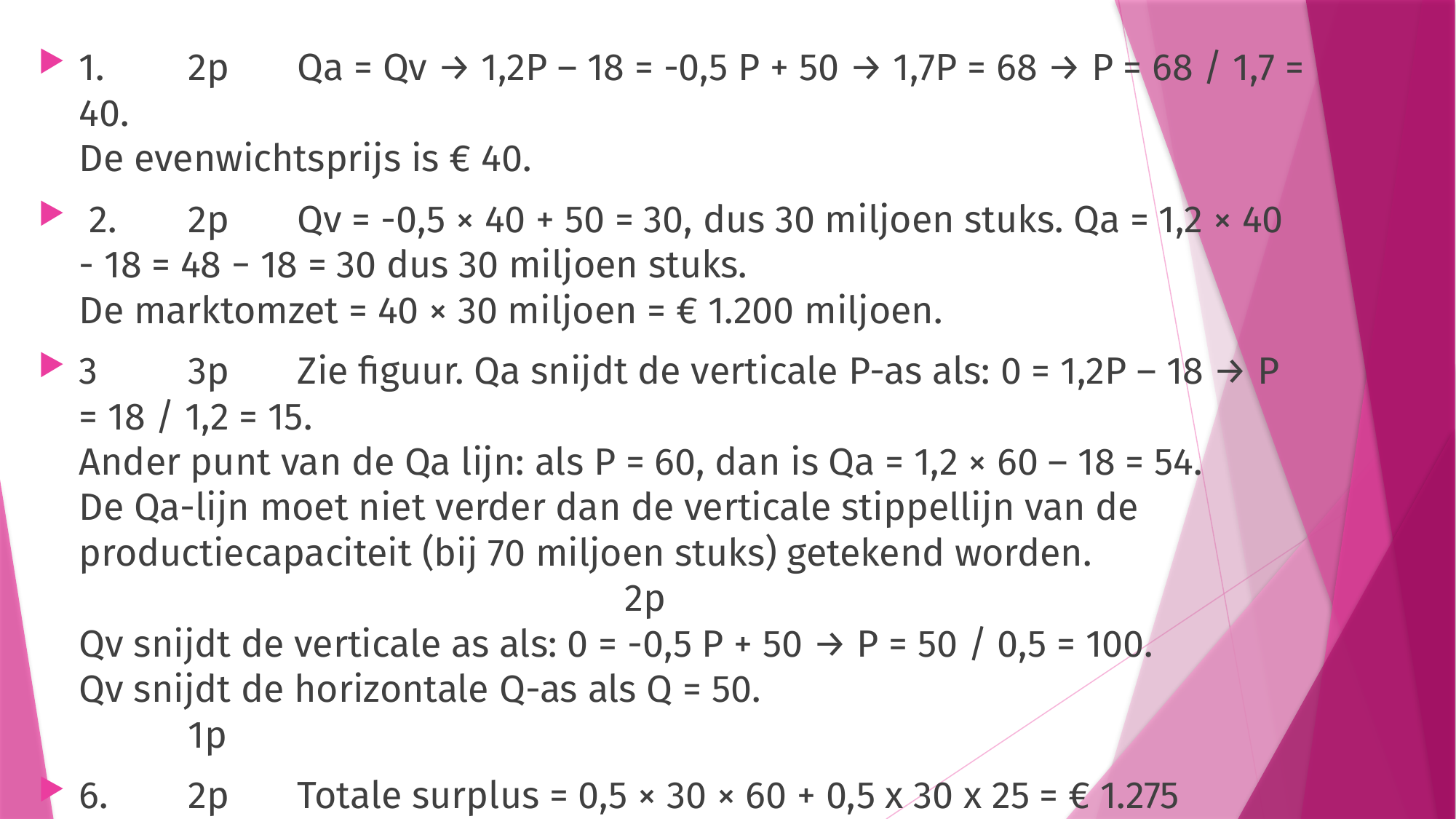

1.	2p	Qa = Qv → 1,2P – 18 = -0,5 P + 50 → 1,7P = 68 → P = 68 / 1,7 = 40.
De evenwichtsprijs is € 40.
 2.	2p	Qv = -0,5 × 40 + 50 = 30, dus 30 miljoen stuks. Qa = 1,2 × 40 - 18 = 48 − 18 = 30 dus 30 miljoen stuks.
De marktomzet = 40 × 30 miljoen = € 1.200 miljoen.
3	3p	Zie figuur. Qa snijdt de verticale P-as als: 0 = 1,2P – 18 → P = 18 / 1,2 = 15.
Ander punt van de Qa lijn: als P = 60, dan is Qa = 1,2 × 60 – 18 = 54.
De Qa-lijn moet niet verder dan de verticale stippellijn van de productiecapaciteit (bij 70 miljoen stuks) getekend worden.							2p
Qv snijdt de verticale as als: 0 = -0,5 P + 50 → P = 50 / 0,5 = 100.
Qv snijdt de horizontale Q-as als Q = 50.						1p
6.	2p	Totale surplus = 0,5 × 30 × 60 + 0,5 x 30 x 25 = € 1.275 (miljoen).